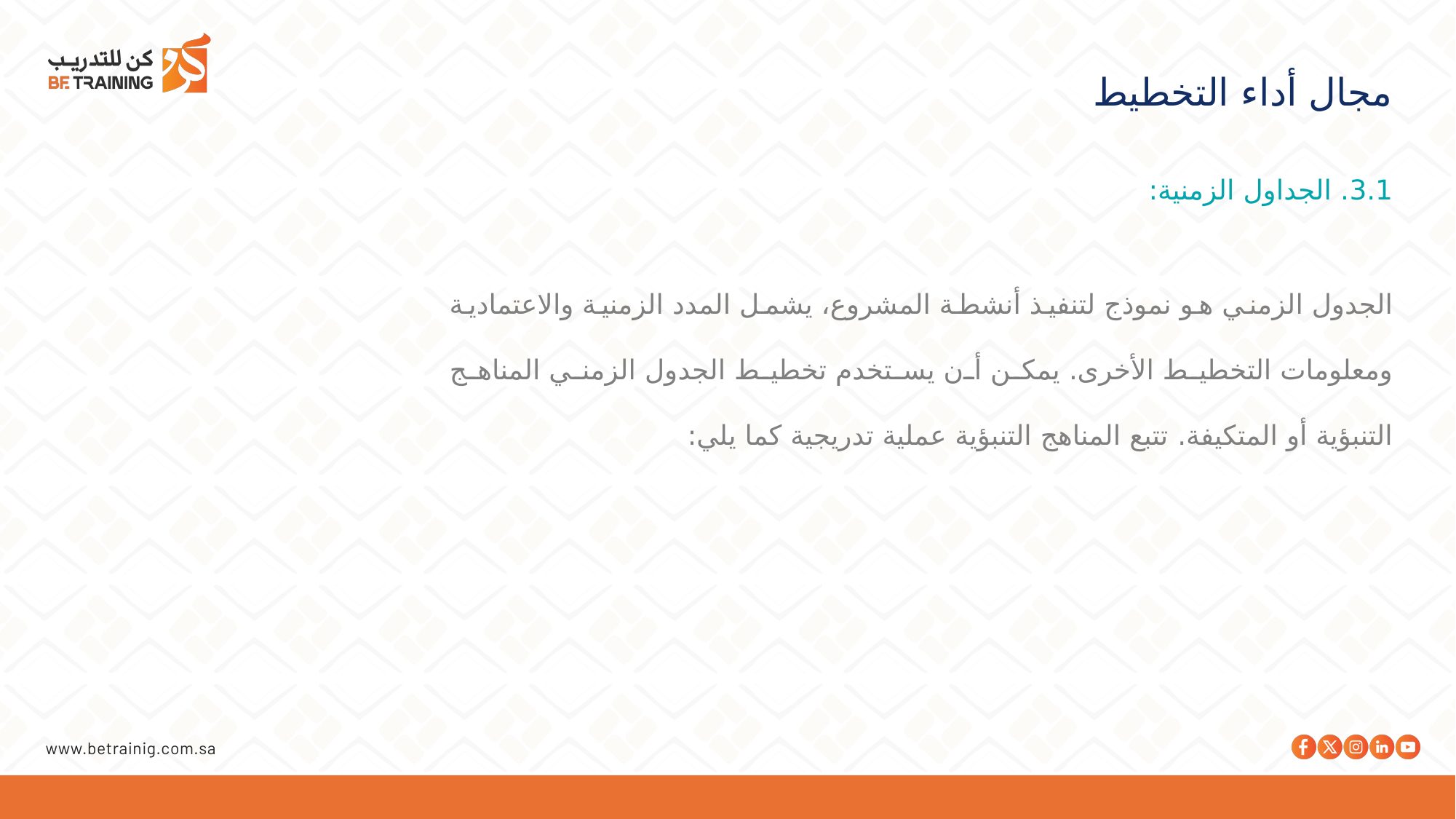

مجال أداء التخطيط
3.1. الجداول الزمنية:

الجدول الزمني هو نموذج لتنفيذ أنشطة المشروع، يشمل المدد الزمنية والاعتمادية ومعلومات التخطيط الأخرى. يمكن أن يستخدم تخطيط الجدول الزمني المناهج التنبؤية أو المتكيفة. تتبع المناهج التنبؤية عملية تدريجية كما يلي: